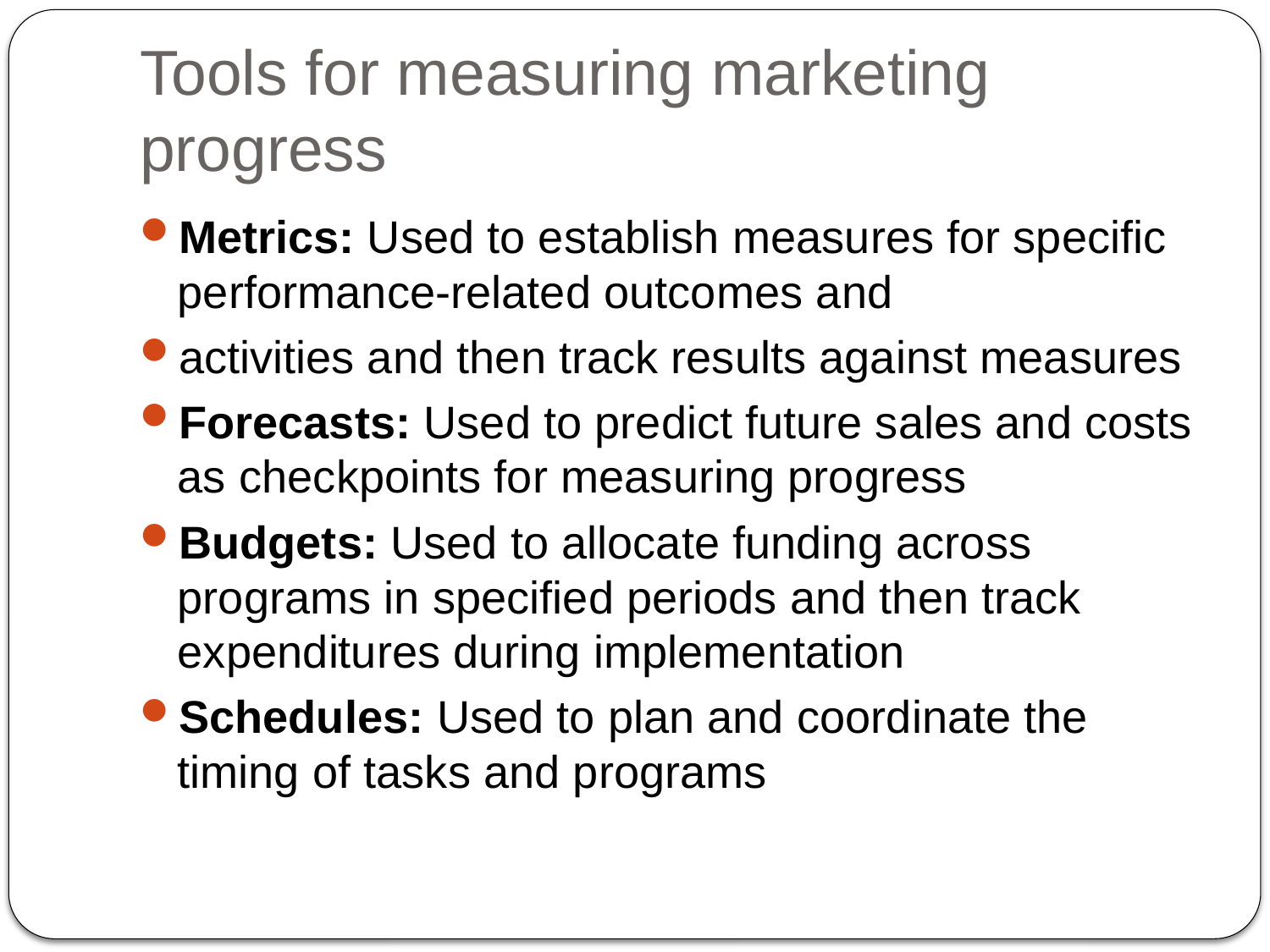

# Tools for measuring marketing progress
Metrics: Used to establish measures for specific performance-related outcomes and
activities and then track results against measures
Forecasts: Used to predict future sales and costs as checkpoints for measuring progress
Budgets: Used to allocate funding across programs in specified periods and then track expenditures during implementation
Schedules: Used to plan and coordinate the timing of tasks and programs